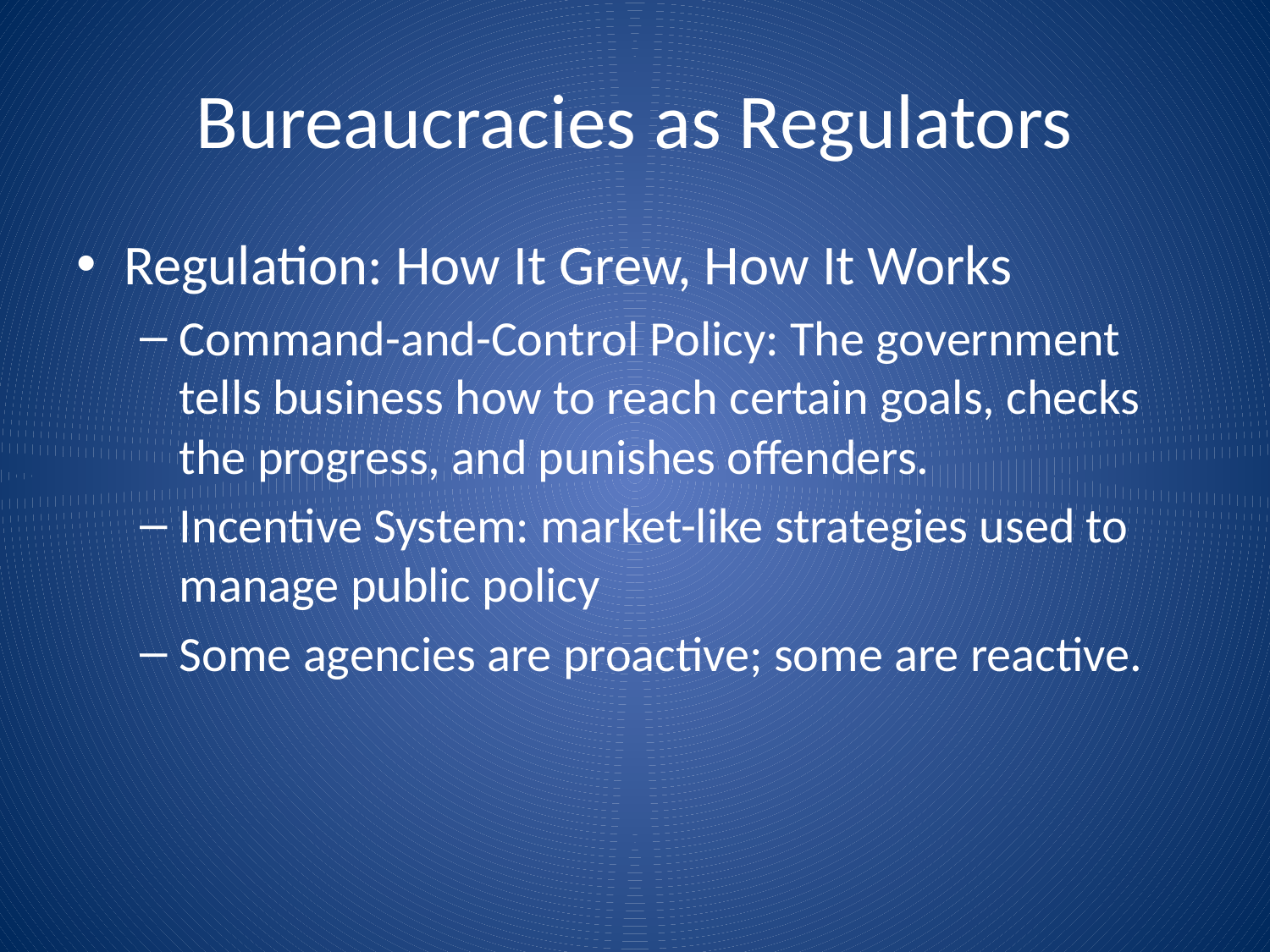

# Bureaucracies as Regulators
Regulation: How It Grew, How It Works
Command-and-Control Policy: The government tells business how to reach certain goals, checks the progress, and punishes offenders.
Incentive System: market-like strategies used to manage public policy
Some agencies are proactive; some are reactive.